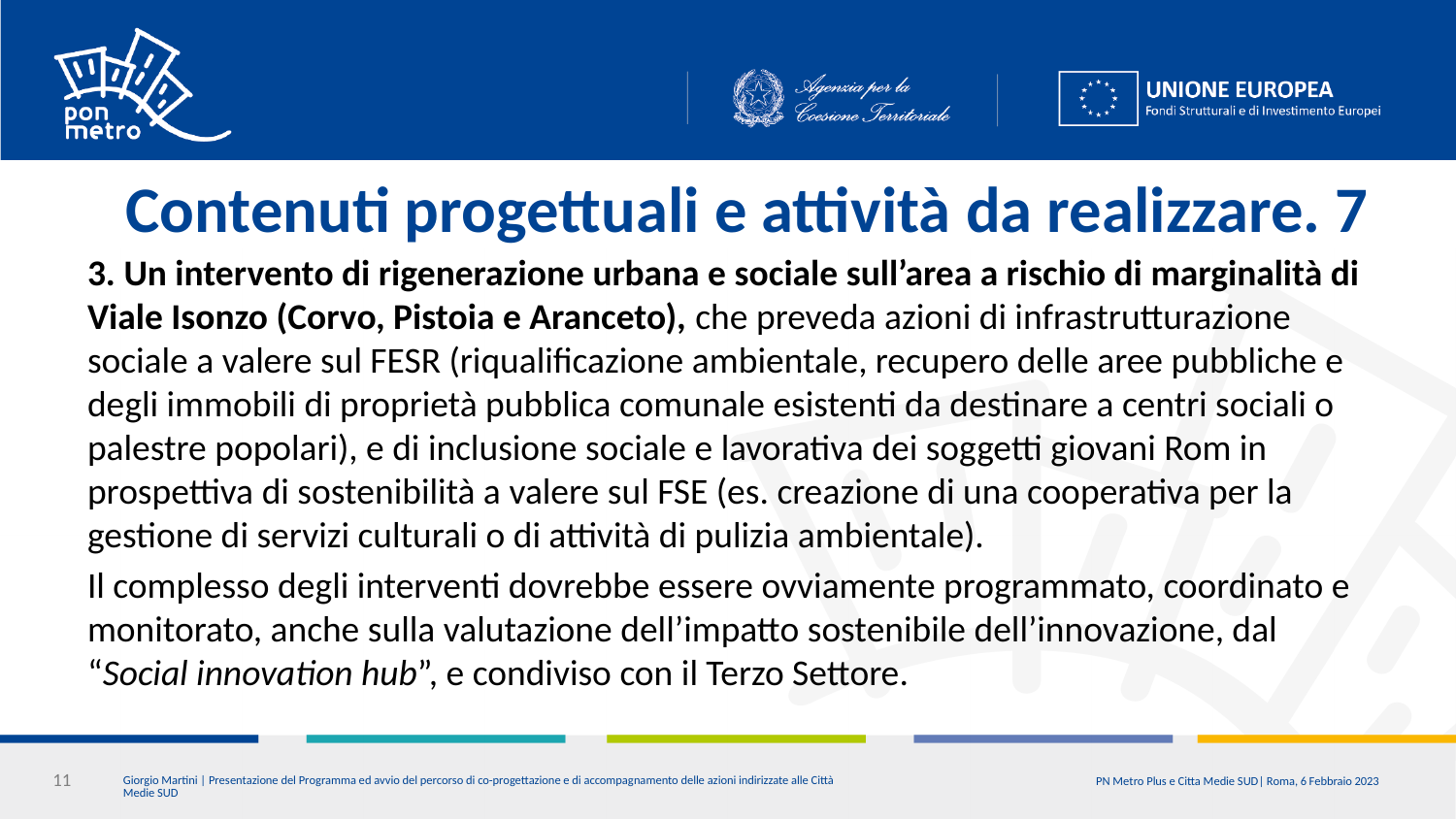

# Contenuti progettuali e attività da realizzare. 7
3. Un intervento di rigenerazione urbana e sociale sull’area a rischio di marginalità di Viale Isonzo (Corvo, Pistoia e Aranceto), che preveda azioni di infrastrutturazione sociale a valere sul FESR (riqualificazione ambientale, recupero delle aree pubbliche e degli immobili di proprietà pubblica comunale esistenti da destinare a centri sociali o palestre popolari), e di inclusione sociale e lavorativa dei soggetti giovani Rom in prospettiva di sostenibilità a valere sul FSE (es. creazione di una cooperativa per la gestione di servizi culturali o di attività di pulizia ambientale).
Il complesso degli interventi dovrebbe essere ovviamente programmato, coordinato e monitorato, anche sulla valutazione dell’impatto sostenibile dell’innovazione, dal “Social innovation hub”, e condiviso con il Terzo Settore.